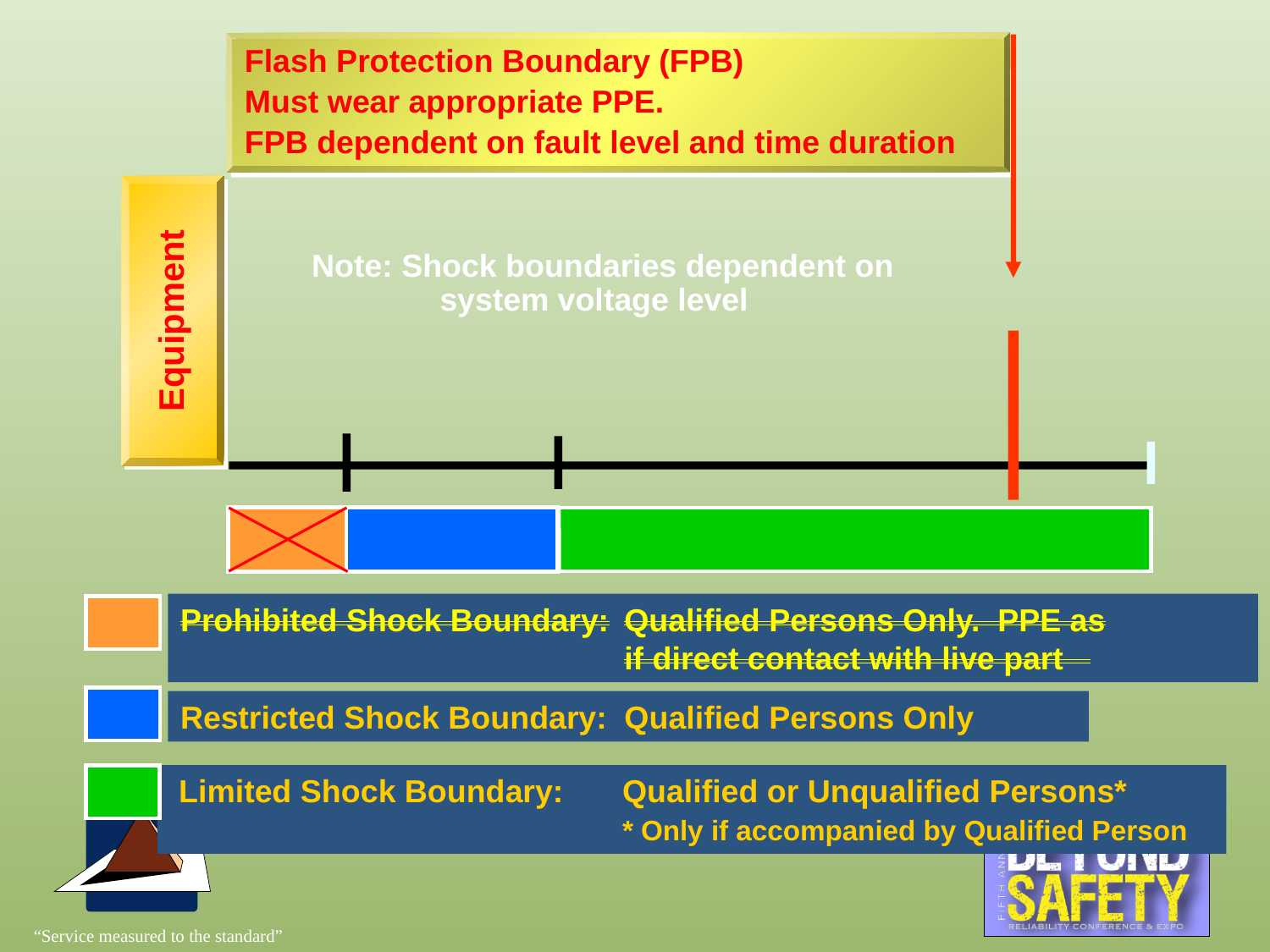

Flash Protection Boundary (FPB)
Must wear appropriate PPE.
FPB dependent on fault level and time duration

Note: Shock boundaries dependent on system voltage level
Equipment

Prohibited Shock Boundary:	Qualified Persons Only.  PPE as
	if direct contact with live part
Restricted Shock Boundary:	Qualified Persons Only
 Limited Shock Boundary:	Qualified or Unqualified Persons*
	* Only if accompanied by Qualified Person